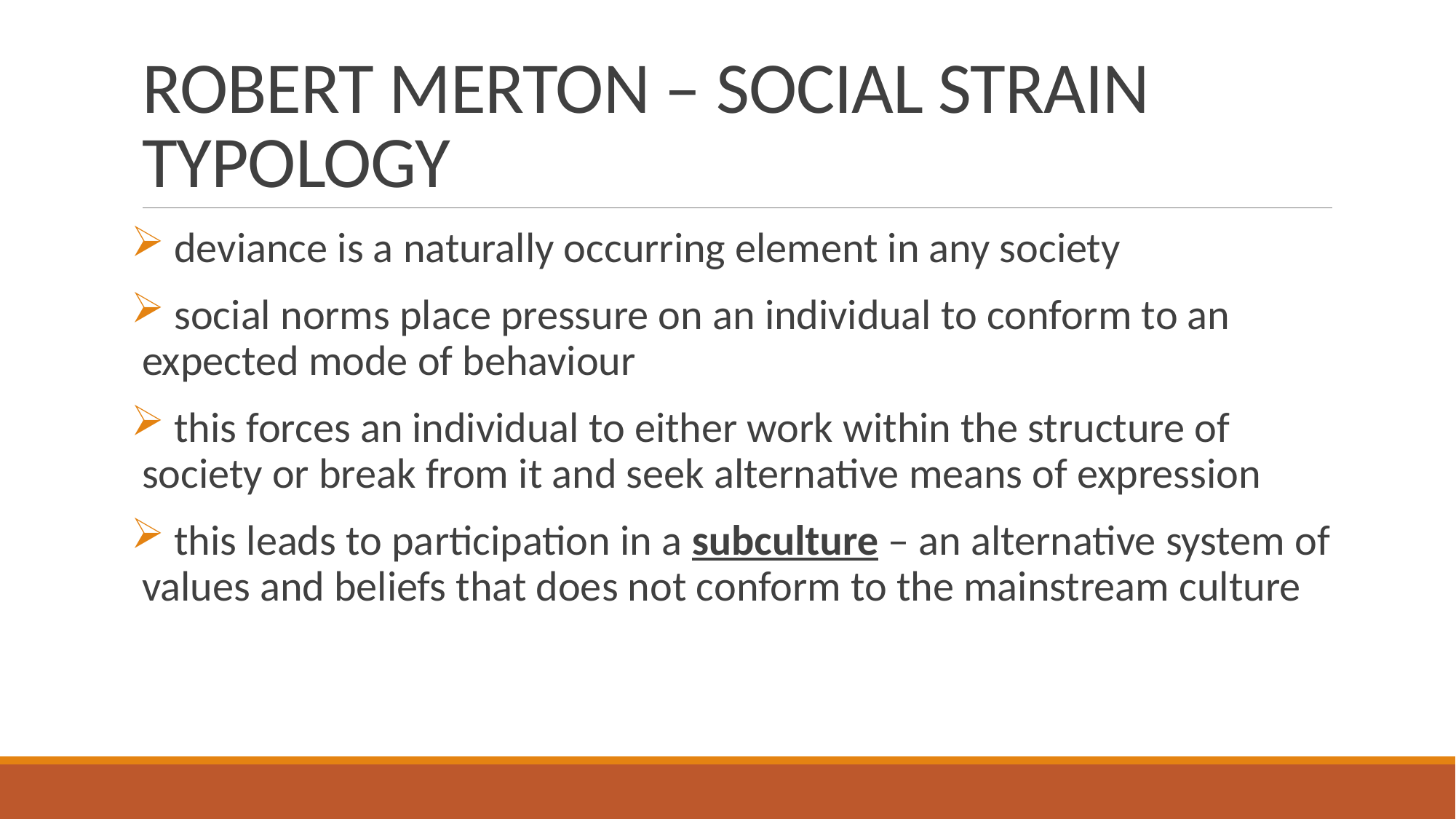

# ROBERT MERTON – SOCIAL STRAIN TYPOLOGY
 deviance is a naturally occurring element in any society
 social norms place pressure on an individual to conform to an expected mode of behaviour
 this forces an individual to either work within the structure of society or break from it and seek alternative means of expression
 this leads to participation in a subculture – an alternative system of values and beliefs that does not conform to the mainstream culture